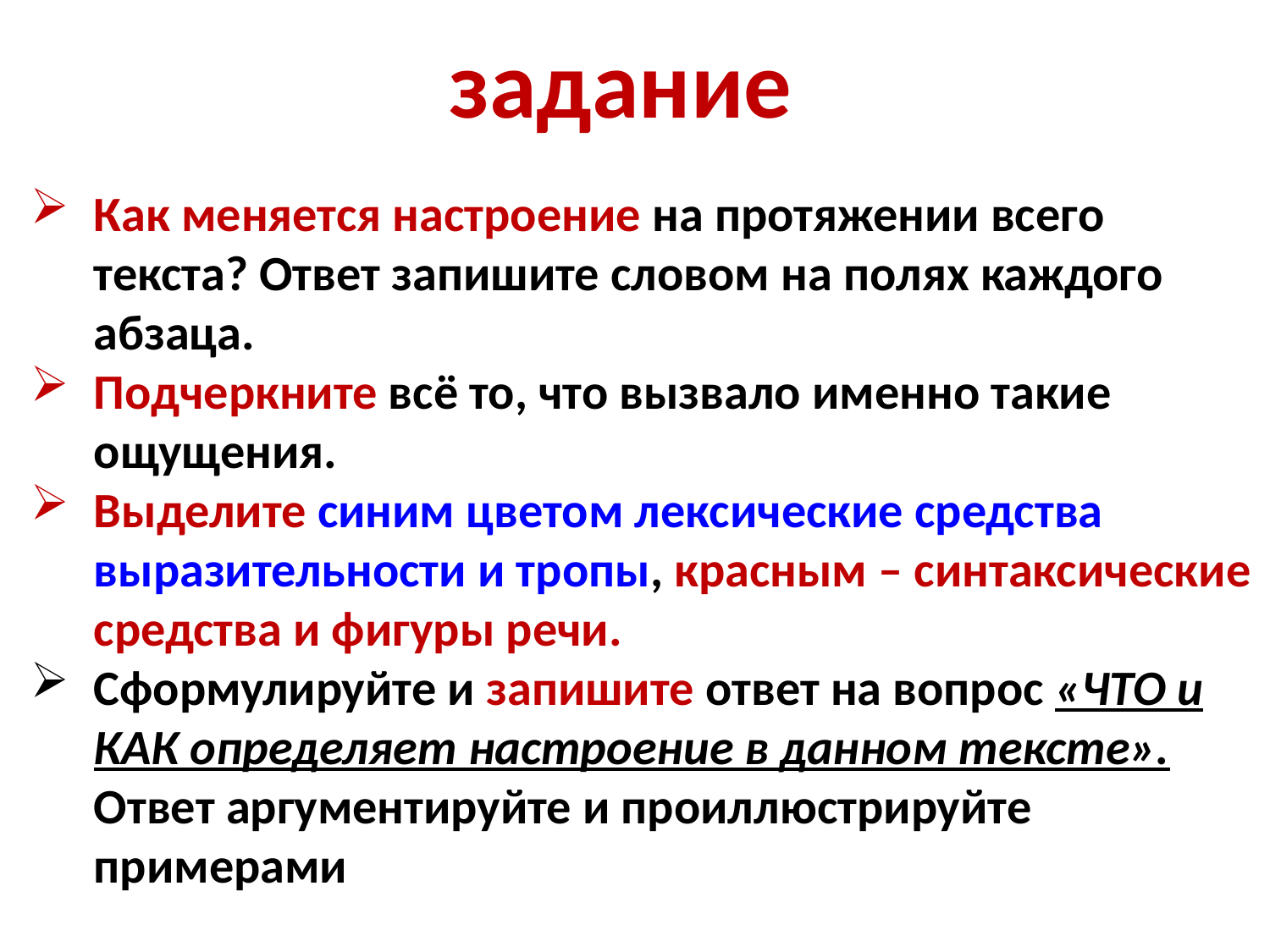

задание
Как меняется настроение на протяжении всего текста? Ответ запишите словом на полях каждого абзаца.
Подчеркните всё то, что вызвало именно такие ощущения.
Выделите синим цветом лексические средства выразительности и тропы, красным – синтаксические средства и фигуры речи.
Сформулируйте и запишите ответ на вопрос «ЧТО и КАК определяет настроение в данном тексте». Ответ аргументируйте и проиллюстрируйте примерами